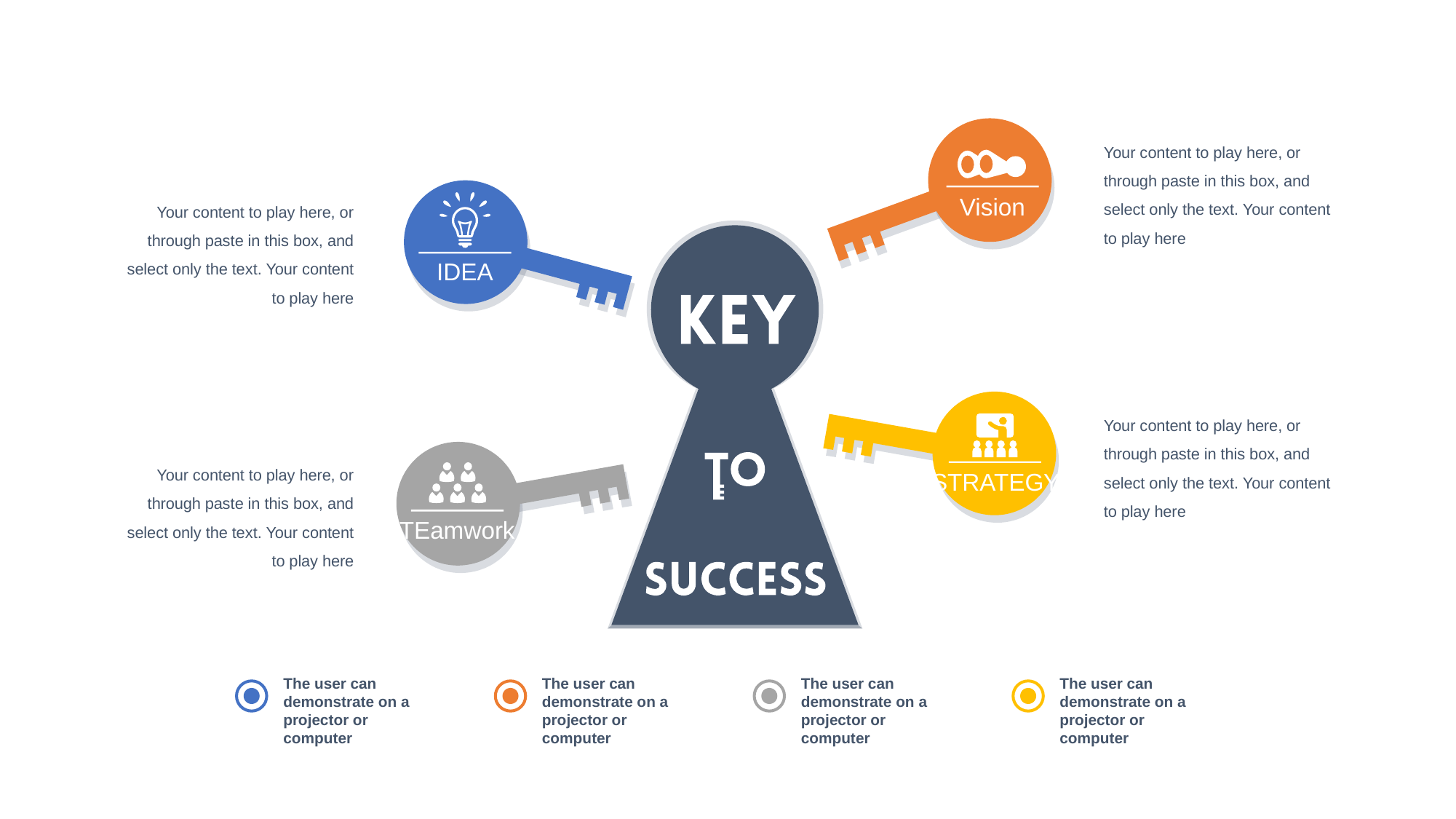

Your content to play here, or through paste in this box, and select only the text. Your content to play here

Vision
Your content to play here, or through paste in this box, and select only the text. Your content to play here

IDEA

Your content to play here, or through paste in this box, and select only the text. Your content to play here

Your content to play here, or through paste in this box, and select only the text. Your content to play here
STRATEGY

TEamwork
The user can demonstrate on a projector or computer
The user can demonstrate on a projector or computer
The user can demonstrate on a projector or computer
The user can demonstrate on a projector or computer